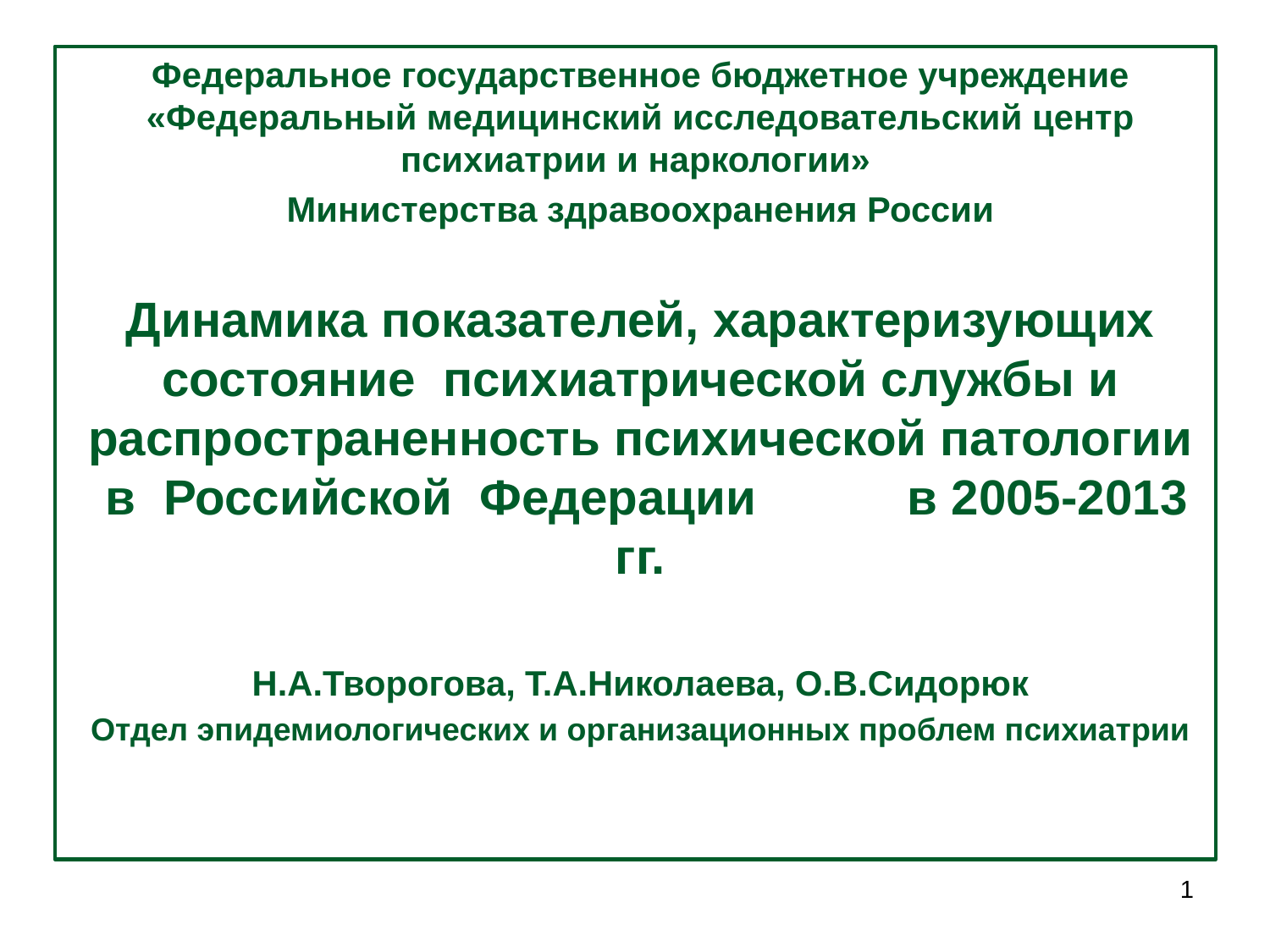

Федеральное государственное бюджетное учреждение «Федеральный медицинский исследовательский центр психиатрии и наркологии»
Министерства здравоохранения России

Динамика показателей, характеризующих состояние  психиатрической службы и распространенность психической патологии  в  Российской  Федерации           в 2005-2013 гг.

Н.А.Творогова, Т.А.Николаева, О.В.Сидорюк
Отдел эпидемиологических и организационных проблем психиатрии

1